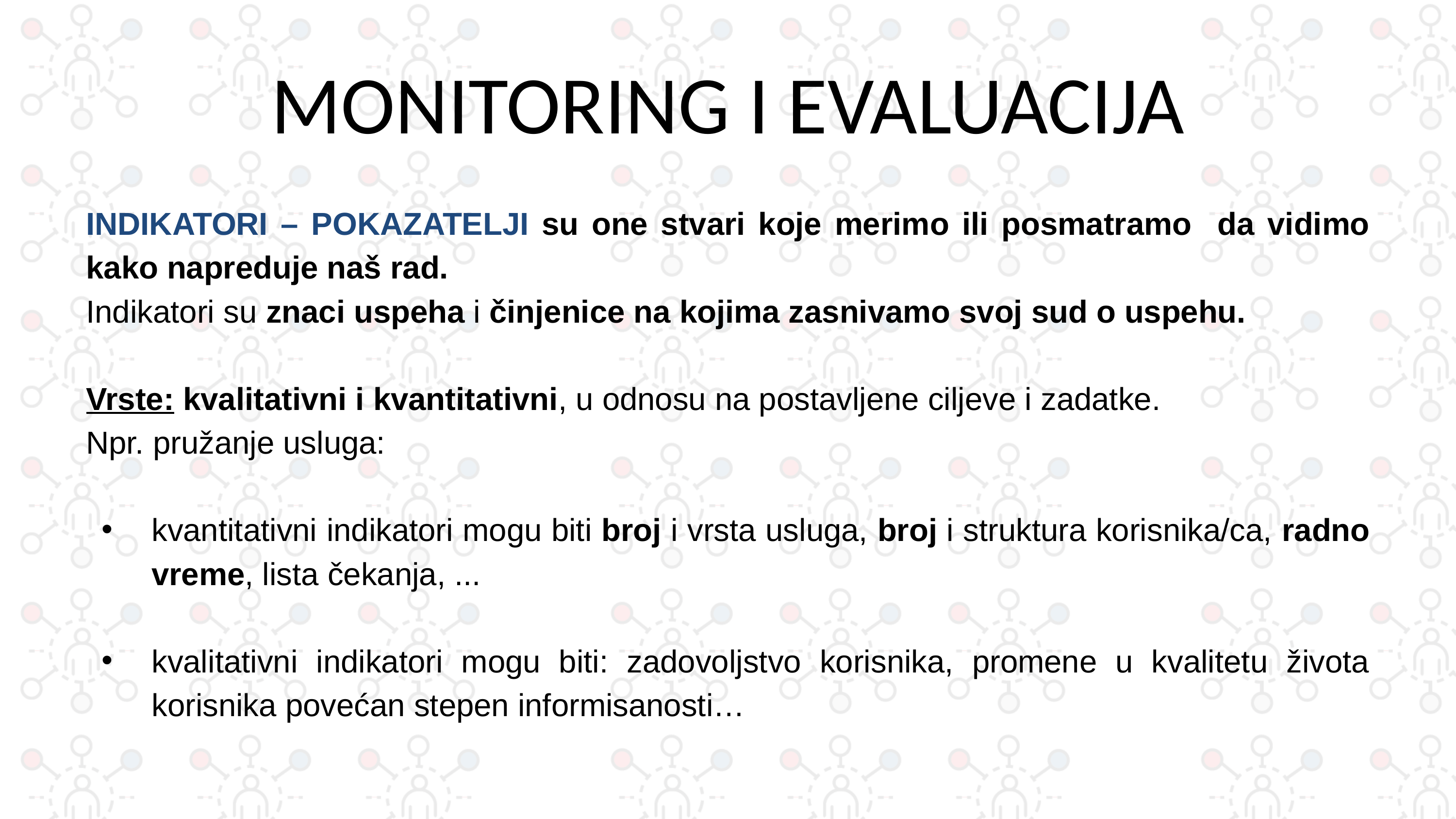

# MONITORING I EVALUACIJA
INDIKATORI – POKAZATELJI su one stvari koje merimo ili posmatramo  da vidimo kako napreduje naš rad.
Indikatori su znaci uspeha i činjenice na kojima zasnivamo svoj sud o uspehu.

Vrste: kvalitativni i kvantitativni, u odnosu na postavljene ciljeve i zadatke.
Npr. pružanje usluga:

kvantitativni indikatori mogu biti broj i vrsta usluga, broj i struktura korisnika/ca, radno vreme, lista čekanja, ...

kvalitativni indikatori mogu biti: zadovoljstvo korisnika, promene u kvalitetu života korisnika povećan stepen informisanosti…